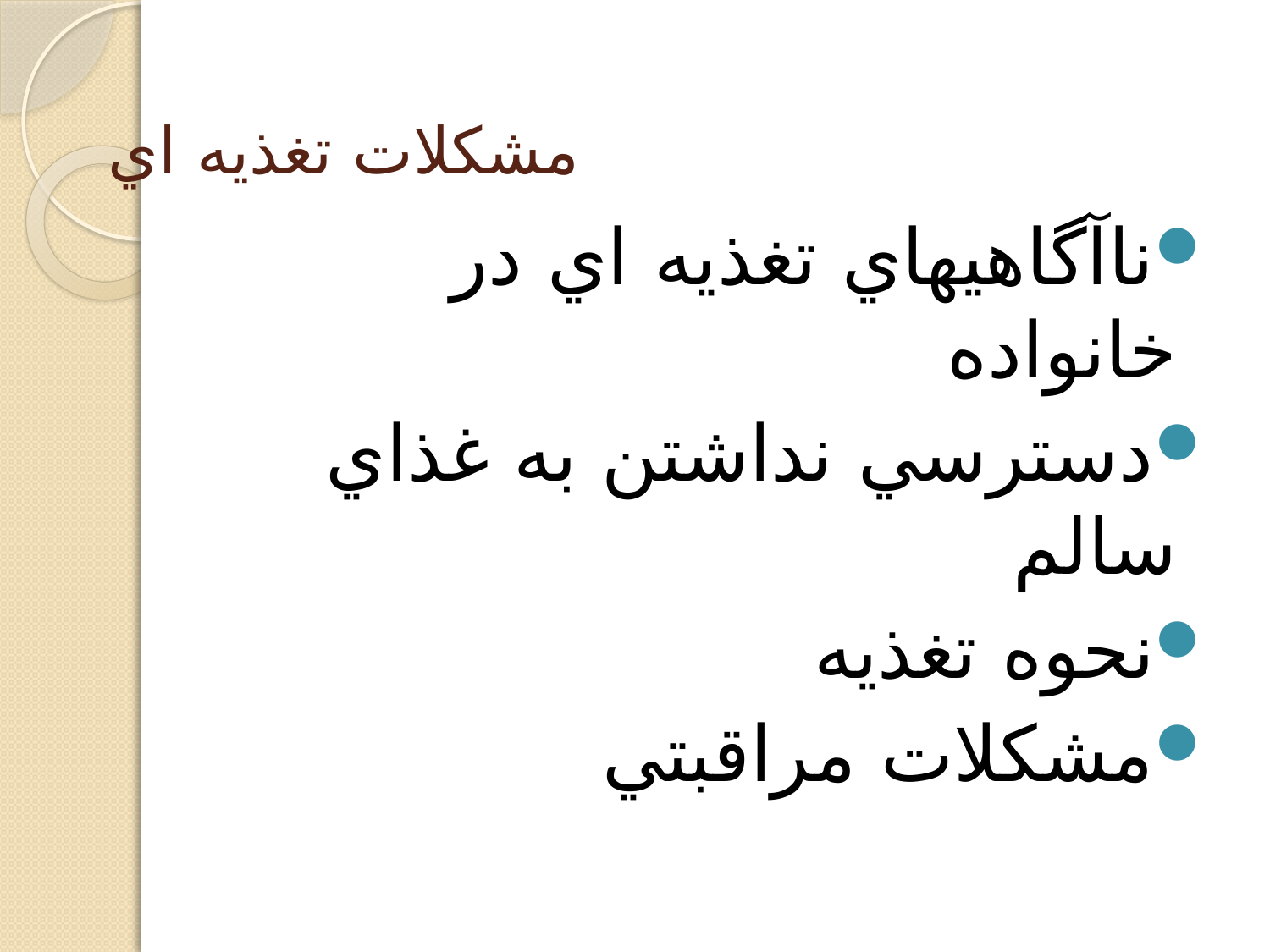

# مشكلات تغذيه اي
ناآگاهيهاي تغذيه اي در خانواده
دسترسي نداشتن به غذاي سالم
نحوه تغذيه
مشكلات مراقبتي